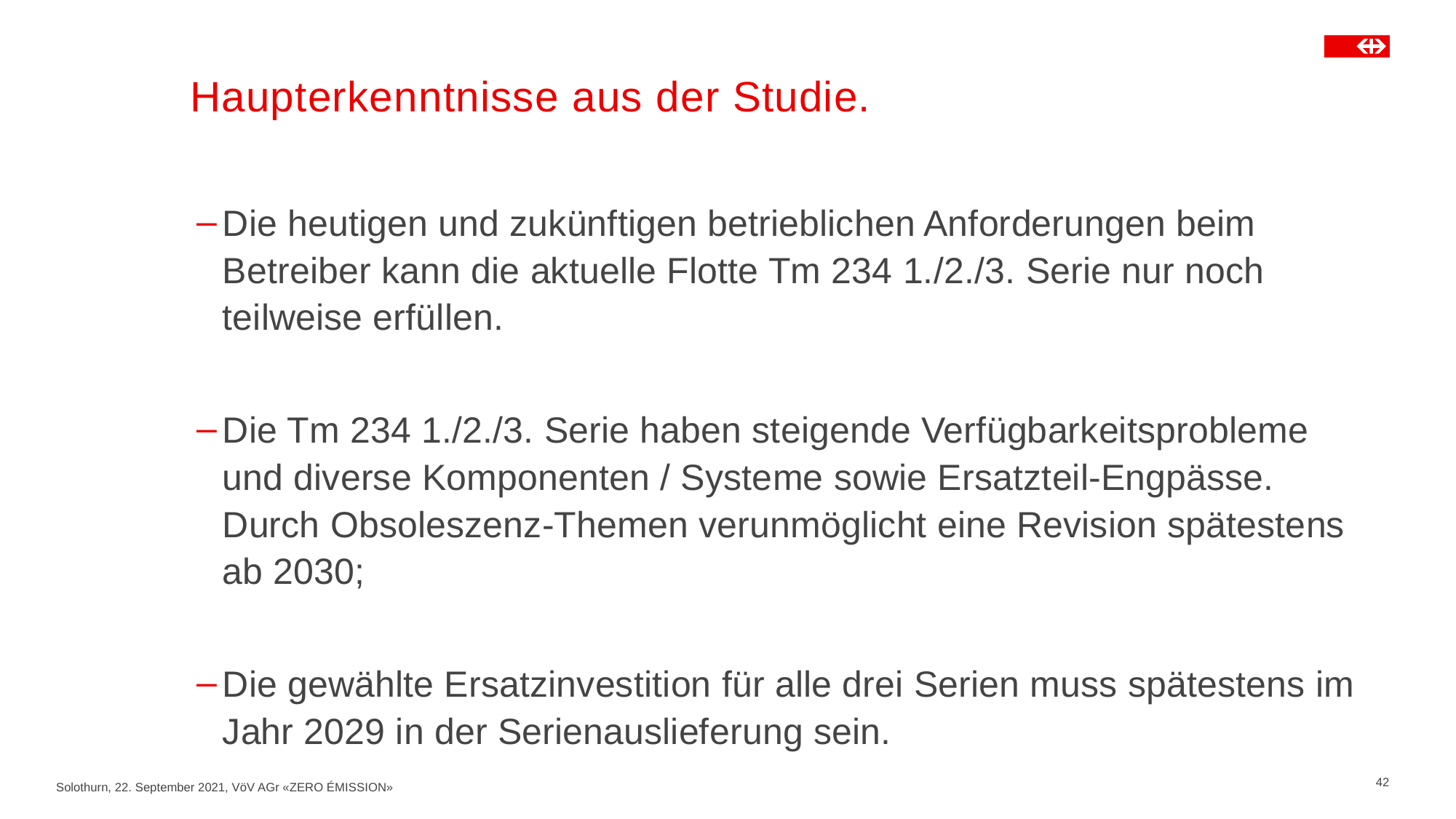

Haupterkenntnisse aus der Studie.

Die heutigen und zukünftigen betrieblichen Anforderungen beim Betreiber kann die aktuelle Flotte Tm 234 1./2./3. Serie nur noch teilweise erfüllen.

Die Tm 234 1./2./3. Serie haben steigende Verfügbarkeitsprobleme und diverse Komponenten / Systeme sowie Ersatzteil-Engpässe. Durch Obsoleszenz-Themen verunmöglicht eine Revision spätestens ab 2030;

Die gewählte Ersatzinvestition für alle drei Serien muss spätestens im Jahr 2029 in der Serienauslieferung sein.

Solothurn, 22. September 2021, VöV AGr «ZERO ÉMISSION»
42